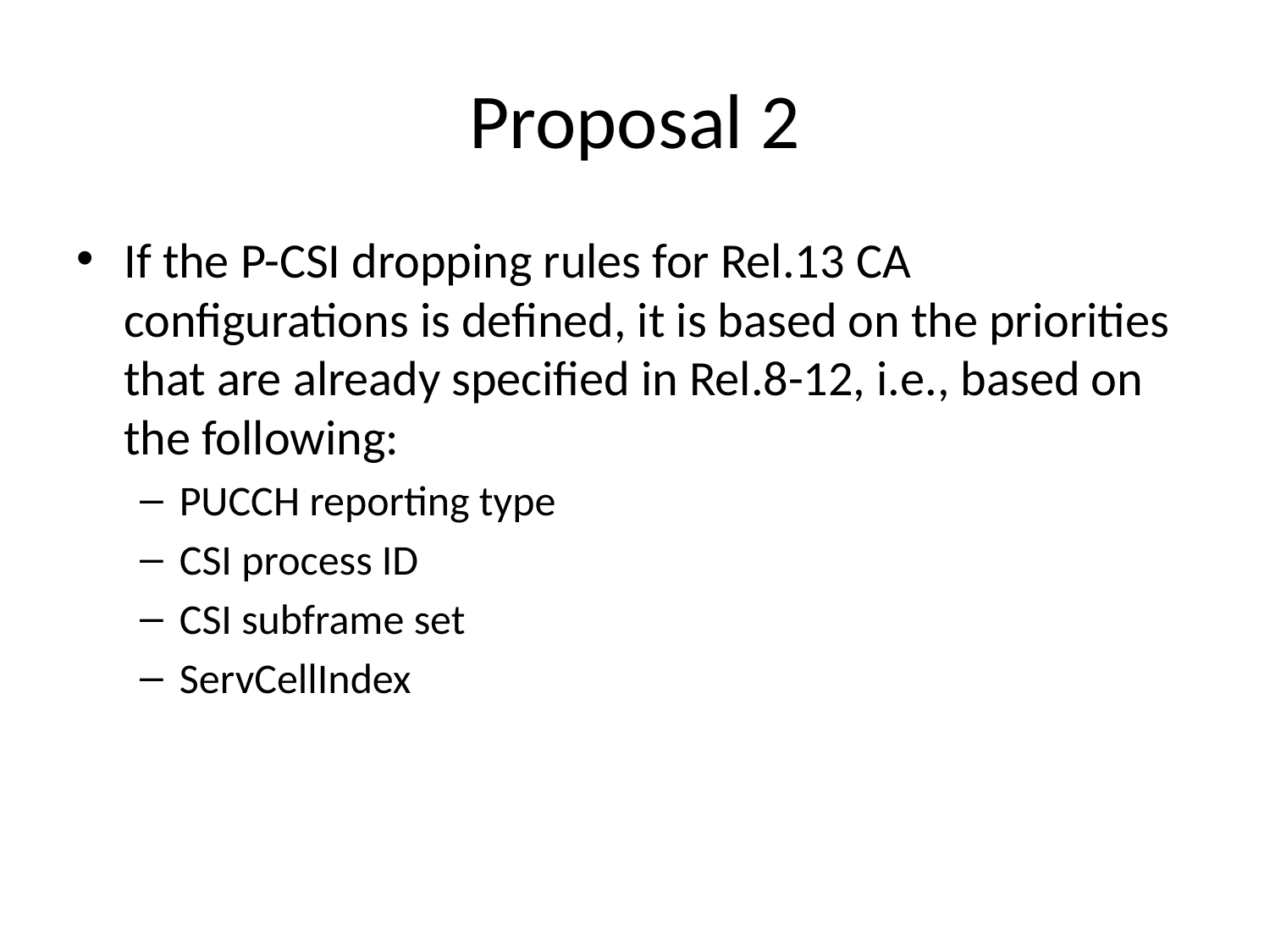

# Proposal 2
If the P-CSI dropping rules for Rel.13 CA configurations is defined, it is based on the priorities that are already specified in Rel.8-12, i.e., based on the following:
PUCCH reporting type
CSI process ID
CSI subframe set
ServCellIndex